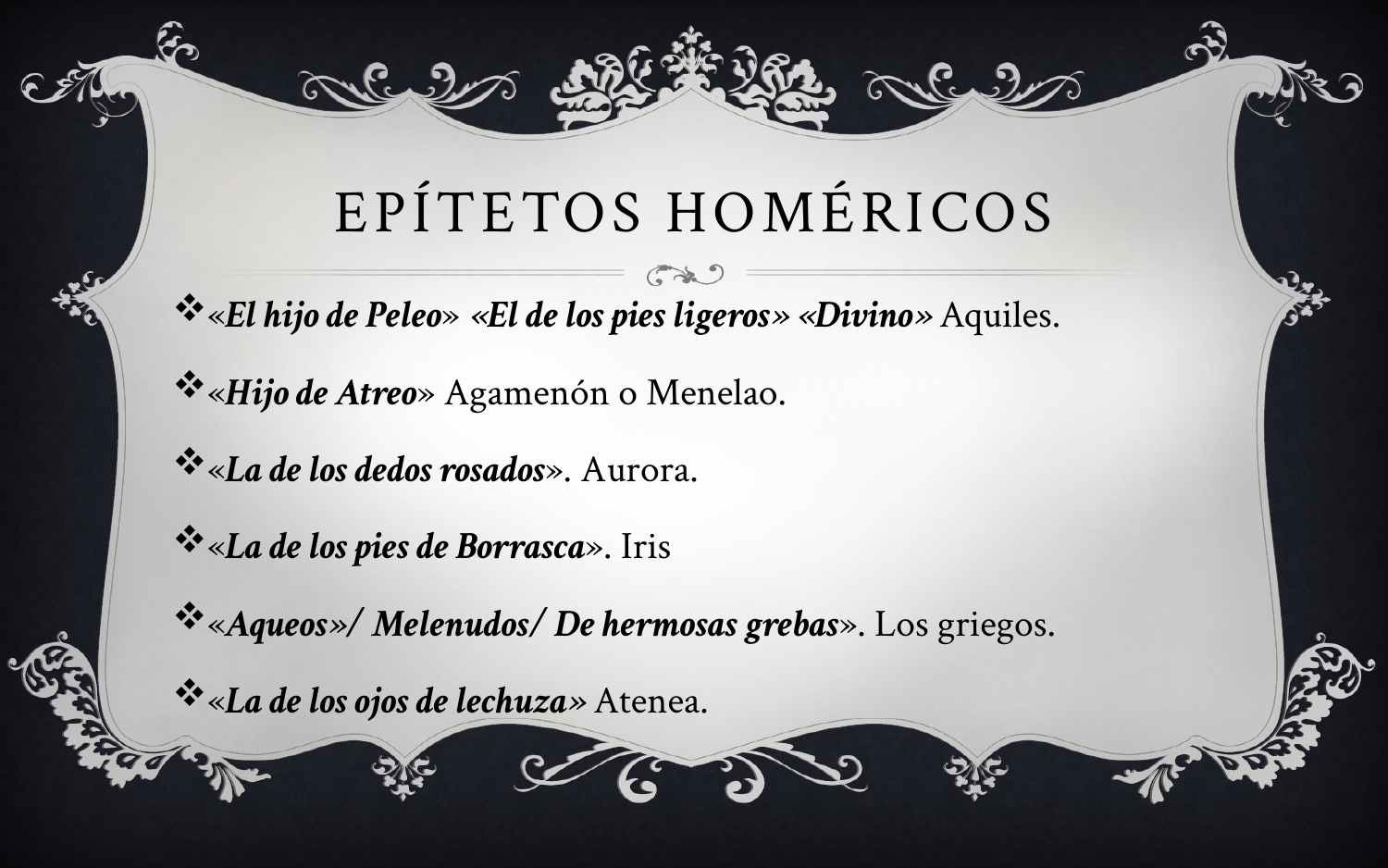

# Epítetos homéricos
«El hijo de Peleo» «El de los pies ligeros» «Divino» Aquiles.
«Hijo de Atreo» Agamenón o Menelao.
«La de los dedos rosados». Aurora.
«La de los pies de Borrasca». Iris
«Aqueos»/ Melenudos/ De hermosas grebas». Los griegos.
«La de los ojos de lechuza» Atenea.